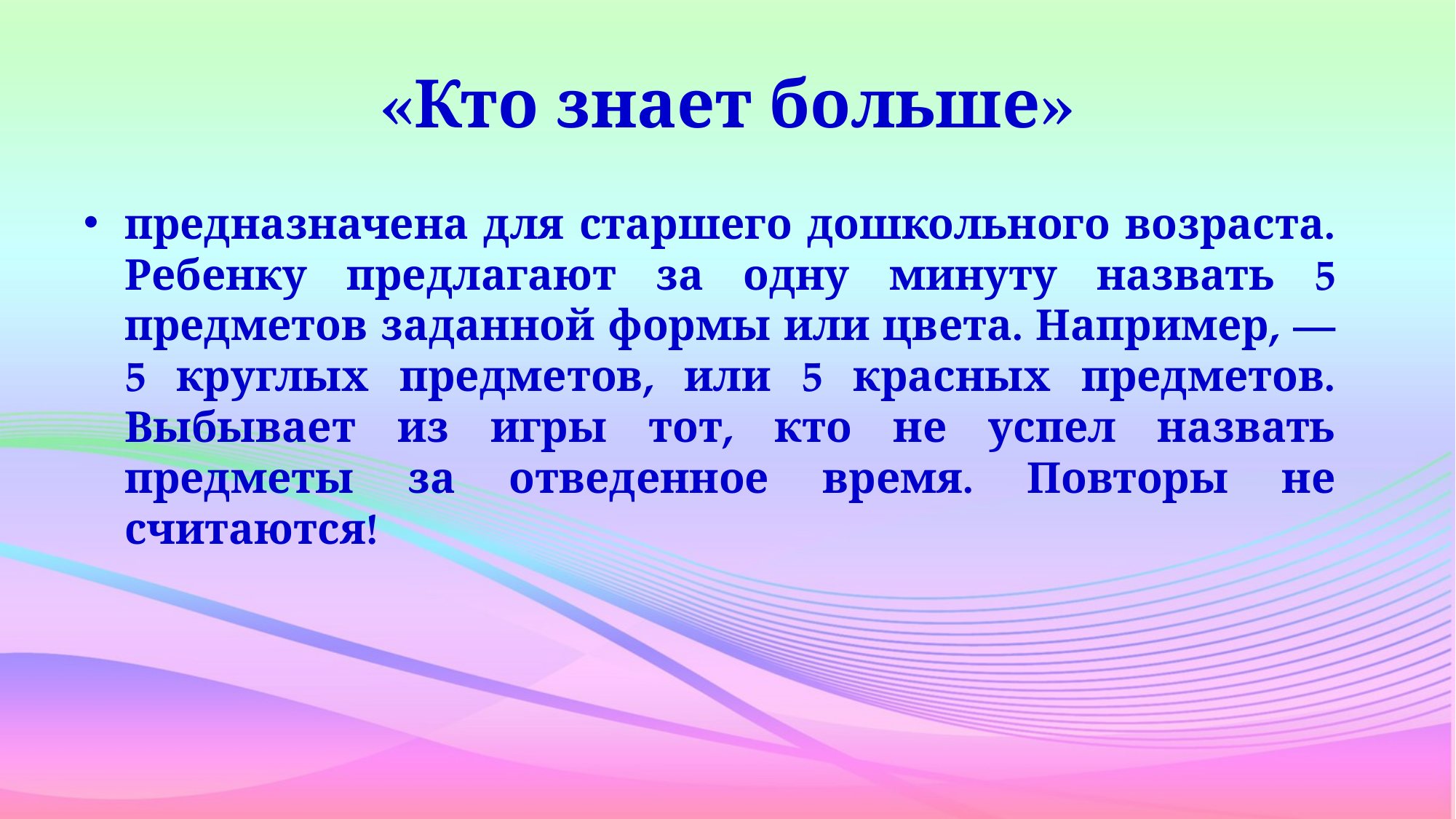

# «Кто знает больше»
предназначена для старшего дошкольного возраста. Ребенку предлагают за одну минуту назвать 5 предметов заданной формы или цвета. Например, — 5 круглых предметов, или 5 красных предметов. Выбывает из игры тот, кто не успел назвать предметы за отведенное время. Повторы не считаются!